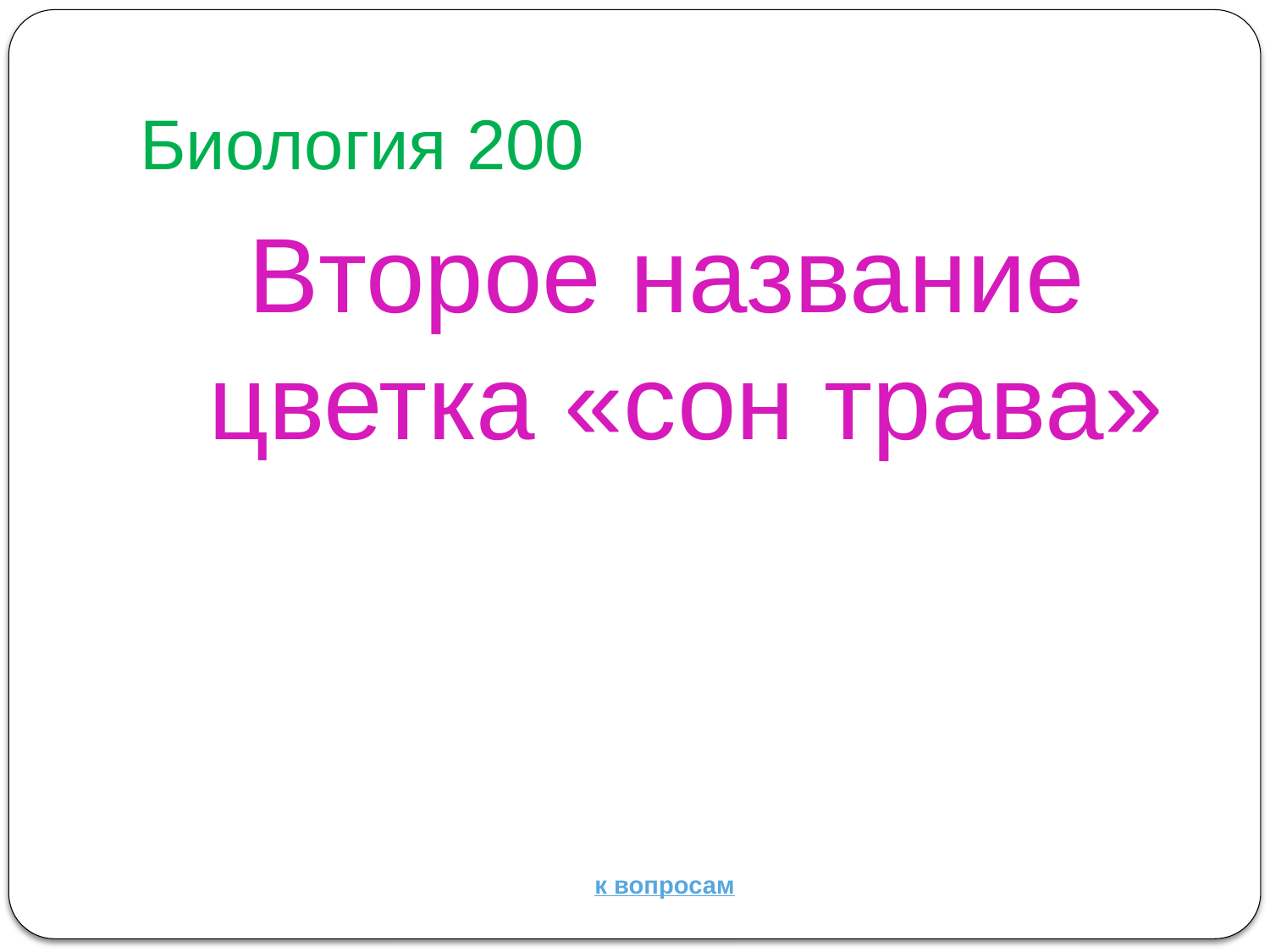

# Биология 200
Второе название цветка «сон трава»
к вопросам